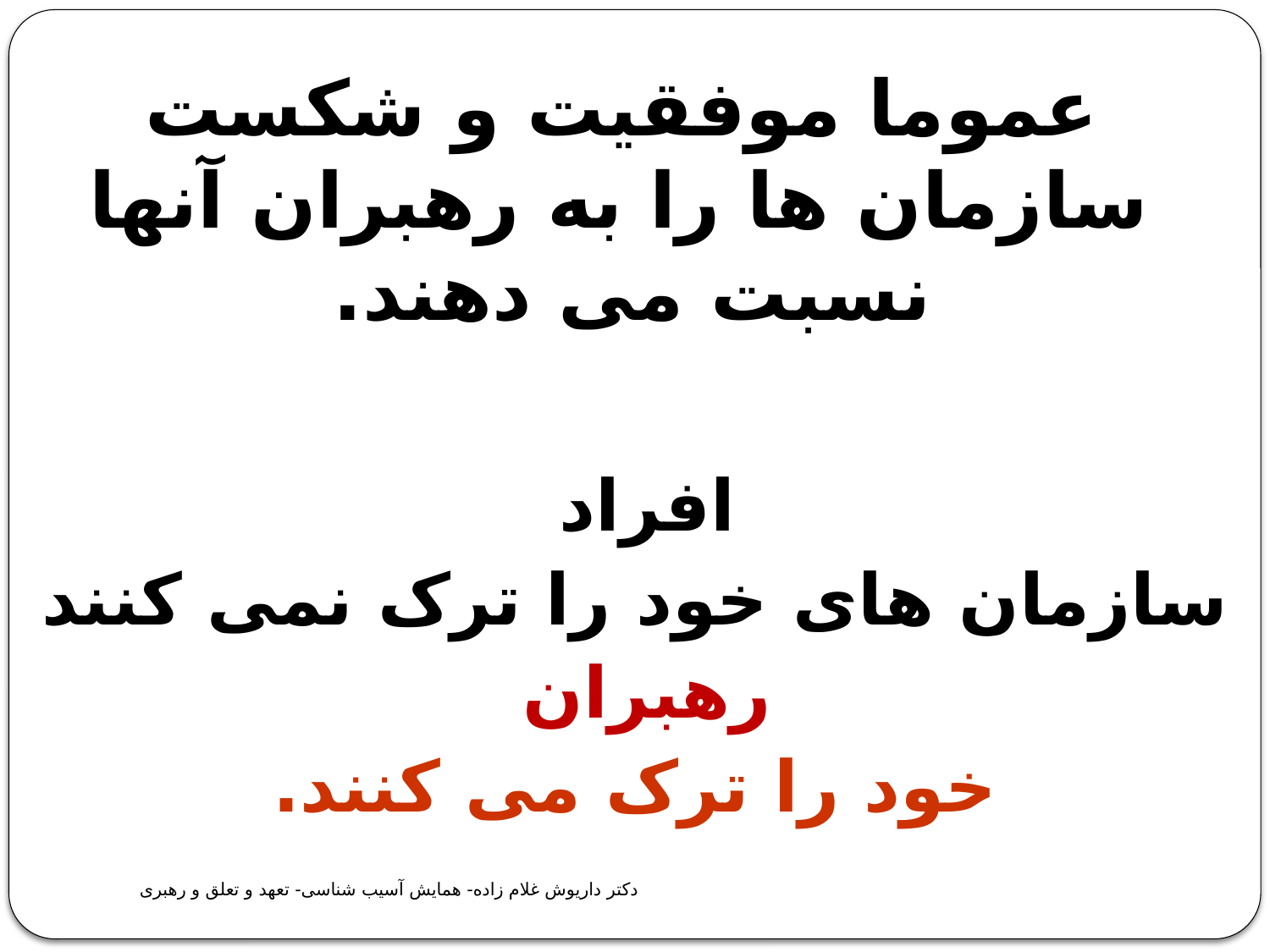

عموما موفقیت و شکست سازمان ها را به رهبران آنها نسبت می دهند.

افراد
سازمان های خود را ترک نمی کنند
رهبران
خود را ترک می کنند.
دکتر داریوش غلام زاده- همایش آسیب شناسی- تعهد و تعلق و رهبری